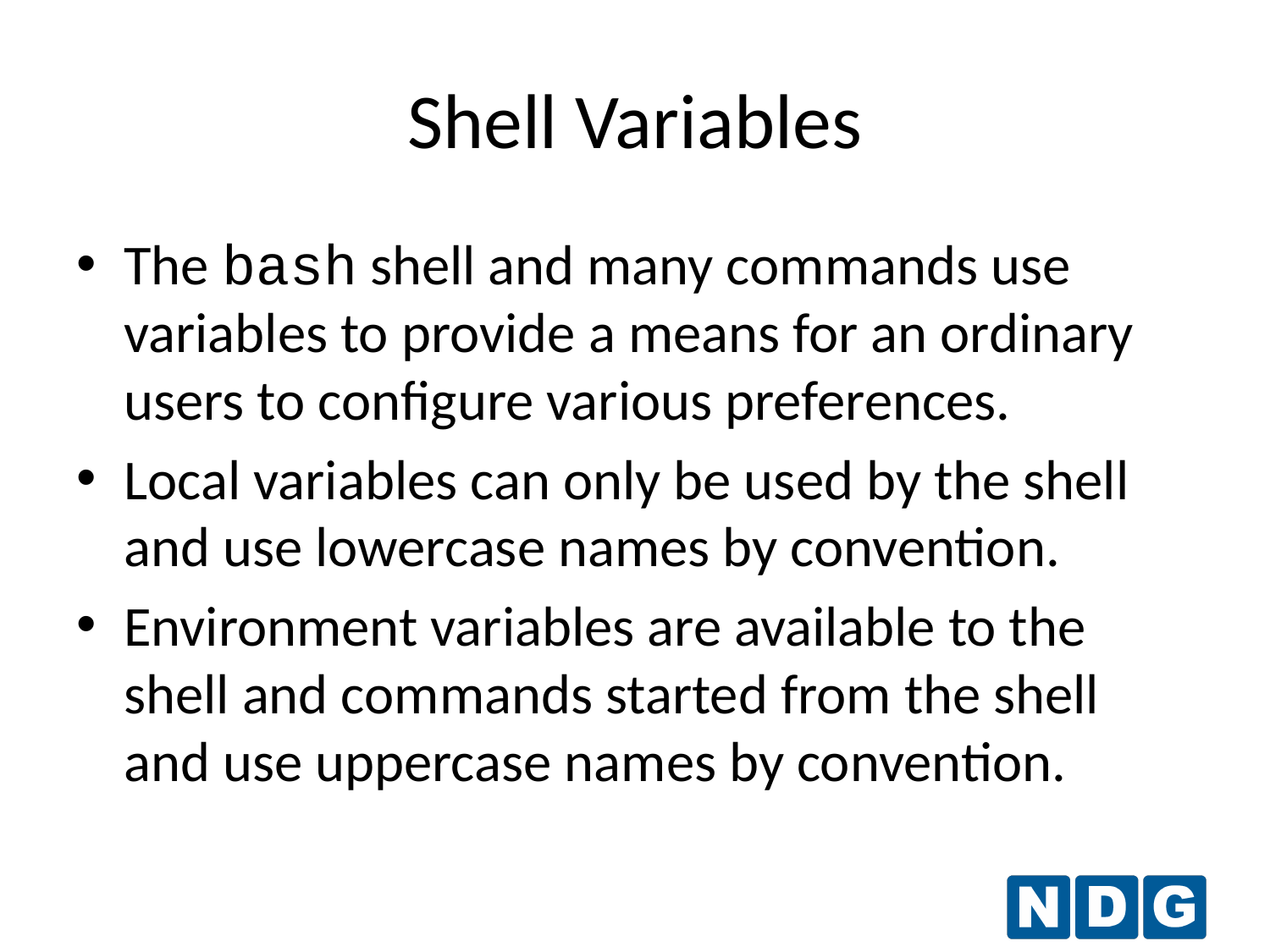

Shell Variables
The bash shell and many commands use variables to provide a means for an ordinary users to configure various preferences.
Local variables can only be used by the shell and use lowercase names by convention.
Environment variables are available to the shell and commands started from the shell and use uppercase names by convention.